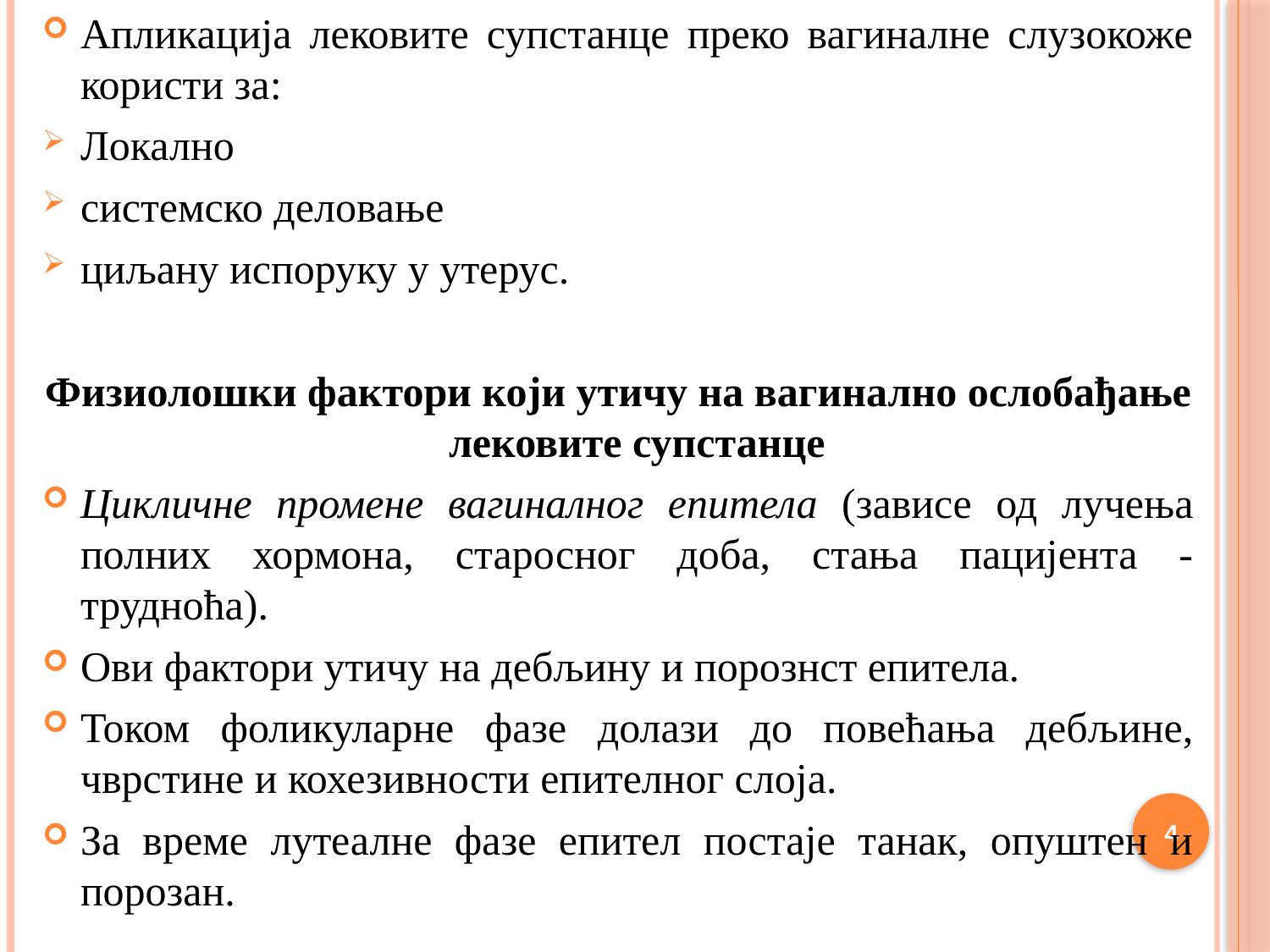

Апликација лековите супстанце преко вагиналне слузокоже користи за:
Локално
системско деловање
циљану испоруку у утерус.

Физиолошки фактори који утичу на вагинално ослобађање лековите супстанце
Цикличне промене вагиналног епитела (зависе од лучења полних хормона, старосног доба, стања пацијента - трудноћа).
Ови фактори утичу на дебљину и порознст епитела.
Током фоликуларне фазе долази до повећања дебљине, чврстине и кохезивности епителног слоја.
За време лутеалне фазе епител постаје танак, опуштен и порозан.
4